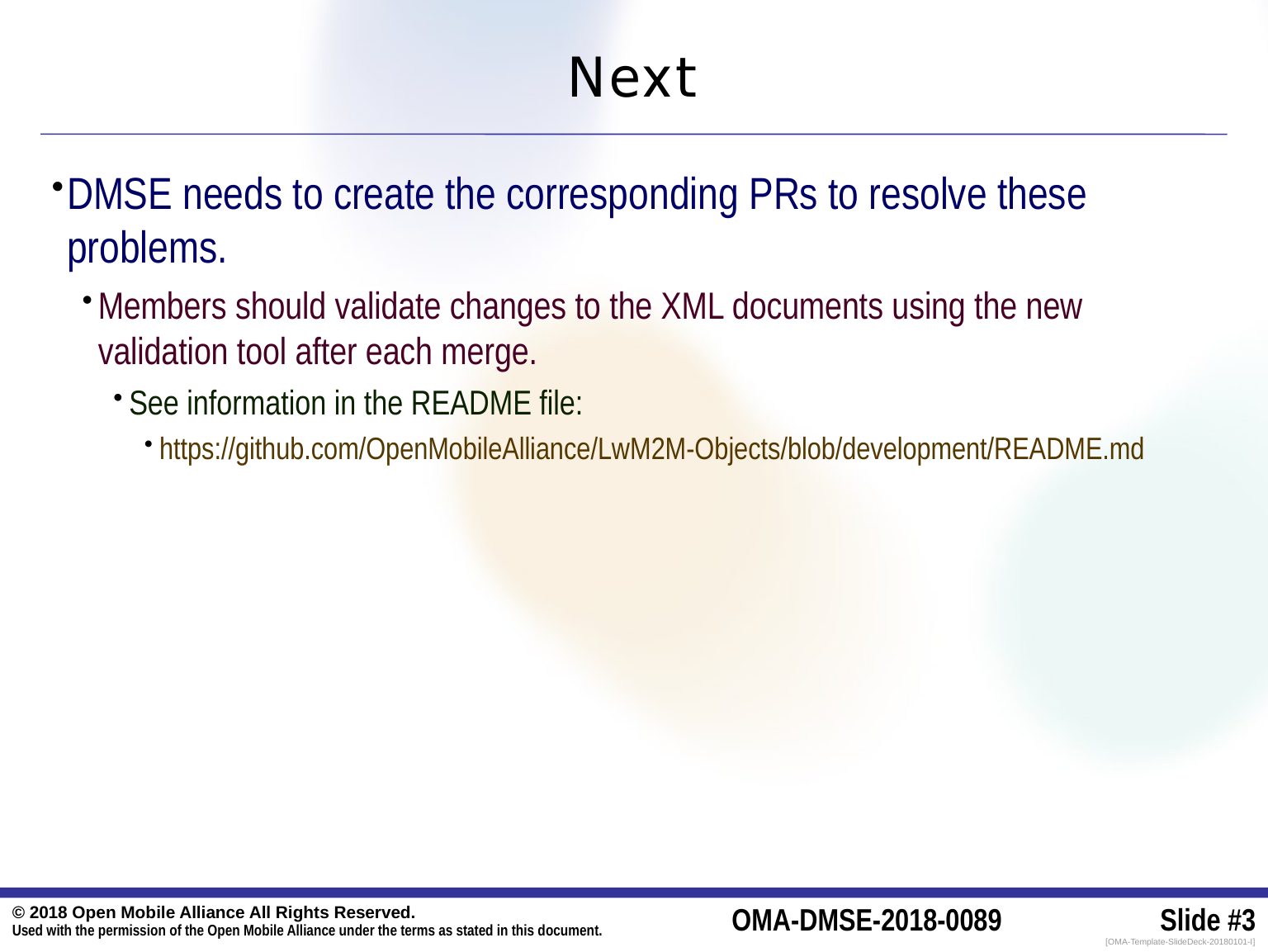

# Next
DMSE needs to create the corresponding PRs to resolve these problems.
Members should validate changes to the XML documents using the new validation tool after each merge.
See information in the README file:
https://github.com/OpenMobileAlliance/LwM2M-Objects/blob/development/README.md